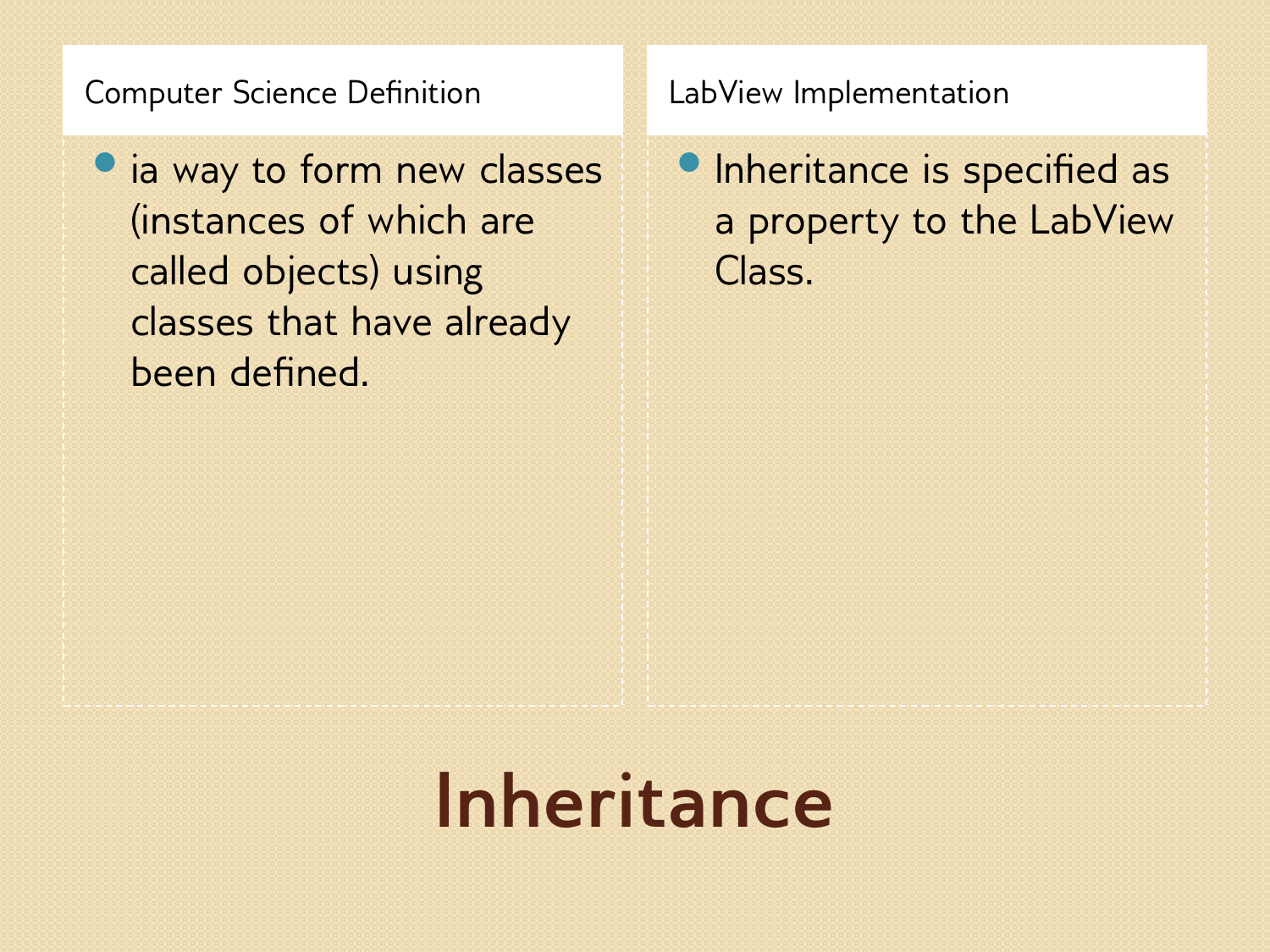

Computer Science Definition
LabView Implementation
ia way to form new classes (instances of which are called objects) using classes that have already been defined.
Inheritance is specified as a property to the LabView Class.
# Inheritance